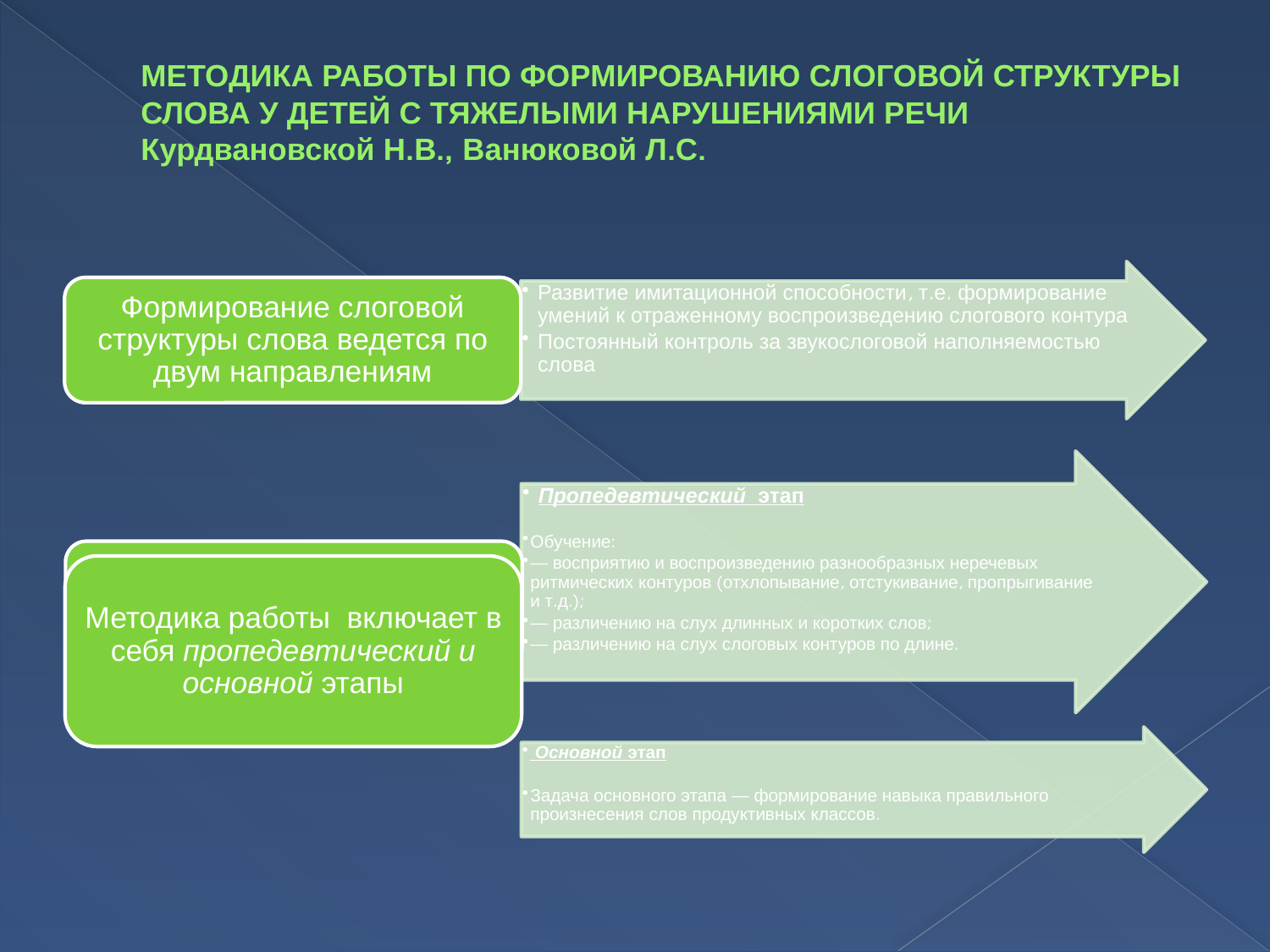

# МЕТОДИКА РАБОТЫ ПО ФОРМИРОВАНИЮ СЛОГОВОЙ СТРУКТУРЫ СЛОВА У ДЕТЕЙ С ТЯЖЕЛЫМИ НАРУШЕНИЯМИ РЕЧИ Курдвановской Н.В., Ванюковой Л.С.
Развитие имитационной способности, т.е. формирование умений к отраженному воспроизведению слогового контура
Постоянный контроль за звукослоговой наполняемостью слова
Формирование слоговой структуры слова ведется по двум направлениям
Пропедевтический  этап

Обучение:
— восприятию и воспроизведению разнообразных неречевых ритмических контуров (отхлопывание, отстукивание, пропрыгивание и т.д.);
— различению на слух длинных и коротких слов;
— различению на слух слоговых контуров по длине.
Методика работы  включает в себя пропедевтический и основной этапы
 Основной этап

Задача основного этапа — формирование навыка правильного произнесения слов продуктивных классов.
Методика работы  включает в себя пропедевтический и основной этапы